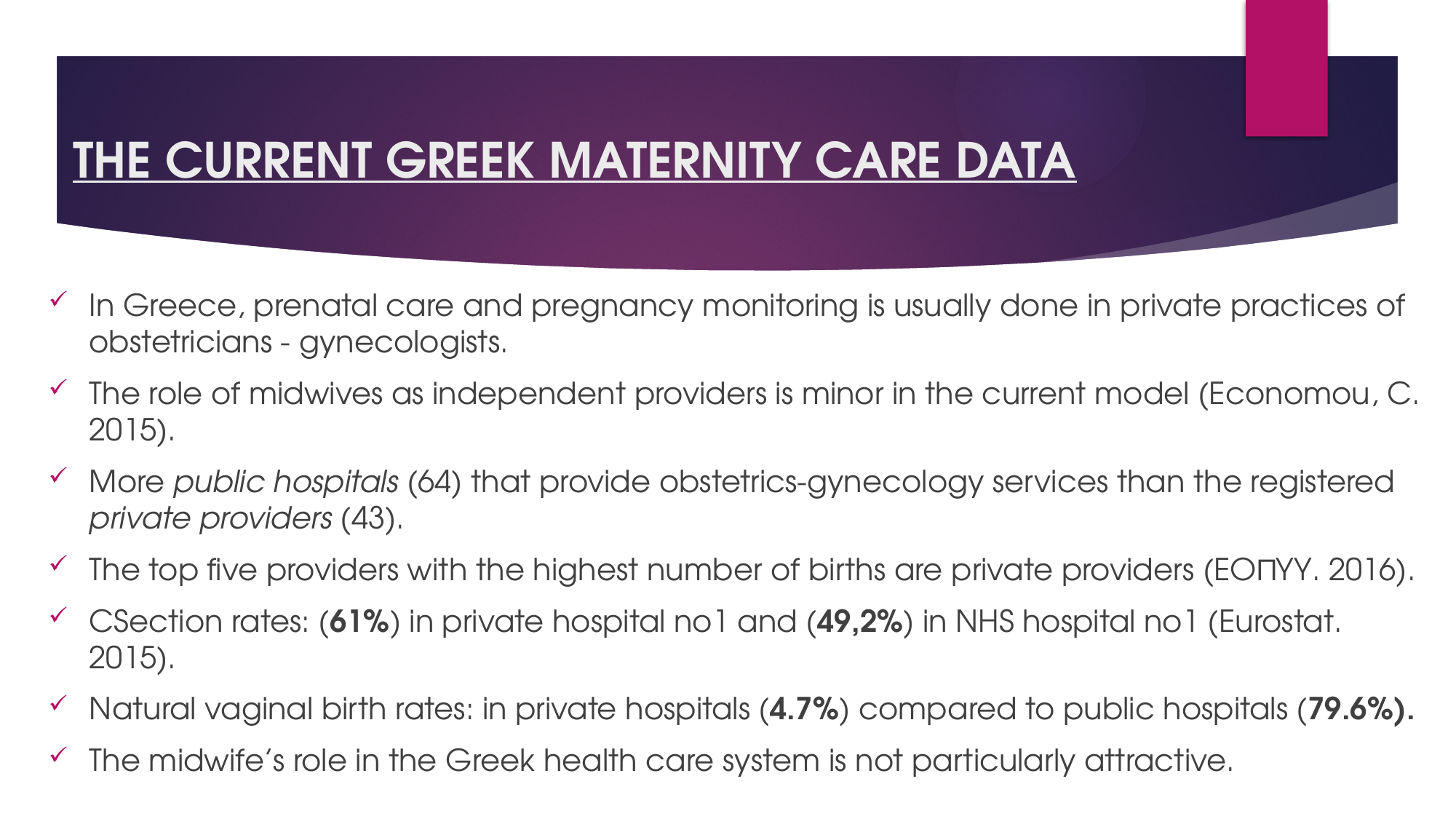

# THE CURRENT GREEK MATERNITY CARE DATA
In Greece, prenatal care and pregnancy monitoring is usually done in private practices of obstetricians - gynecologists.
The role of midwives as independent providers is minor in the current model (Economou, C. 2015).
More public hospitals (64) that provide obstetrics-gynecology services than the registered private providers (43).
The top five providers with the highest number of births are private providers (ΕΟΠΥΥ. 2016).
CSection rates: (61%) in private hospital no1 and (49,2%) in NHS hospital no1 (Eurostat. 2015).
Natural vaginal birth rates: in private hospitals (4.7%) compared to public hospitals (79.6%).
The midwife’s role in the Greek health care system is not particularly attractive.